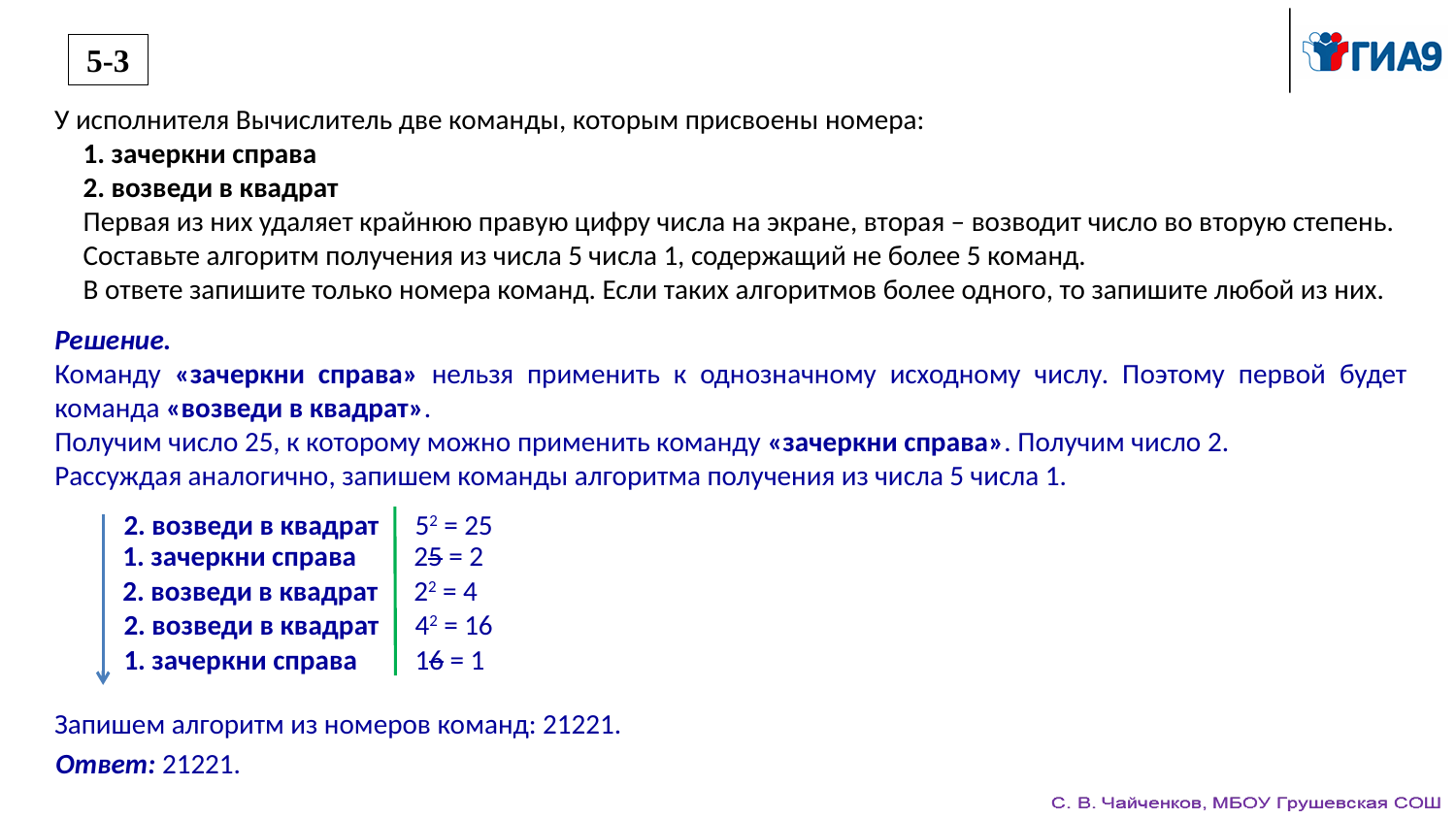

5-3
У исполнителя Вычислитель две команды, которым присвоены номера:
1. зачеркни справа
2. возведи в квадрат
Первая из них удаляет крайнюю правую цифру числа на экране, вторая – возводит число во вторую степень.
Составьте алгоритм получения из числа 5 числа 1, содержащий не более 5 команд.
В ответе запишите только номера команд. Если таких алгоритмов более одного, то запишите любой из них.
Решение.
Команду «зачеркни справа» нельзя применить к однозначному исходному числу. Поэтому первой будет команда «возведи в квадрат».
Получим число 25, к которому можно применить команду «зачеркни справа». Получим число 2.
Рассуждая аналогично, запишем команды алгоритма получения из числа 5 числа 1.
2. возведи в квадрат	52 = 25
1. зачеркни справа	25 = 2
2. возведи в квадрат	22 = 4
2. возведи в квадрат	42 = 16
1. зачеркни справа	16 = 1
Запишем алгоритм из номеров команд: 21221.
Ответ: 21221.